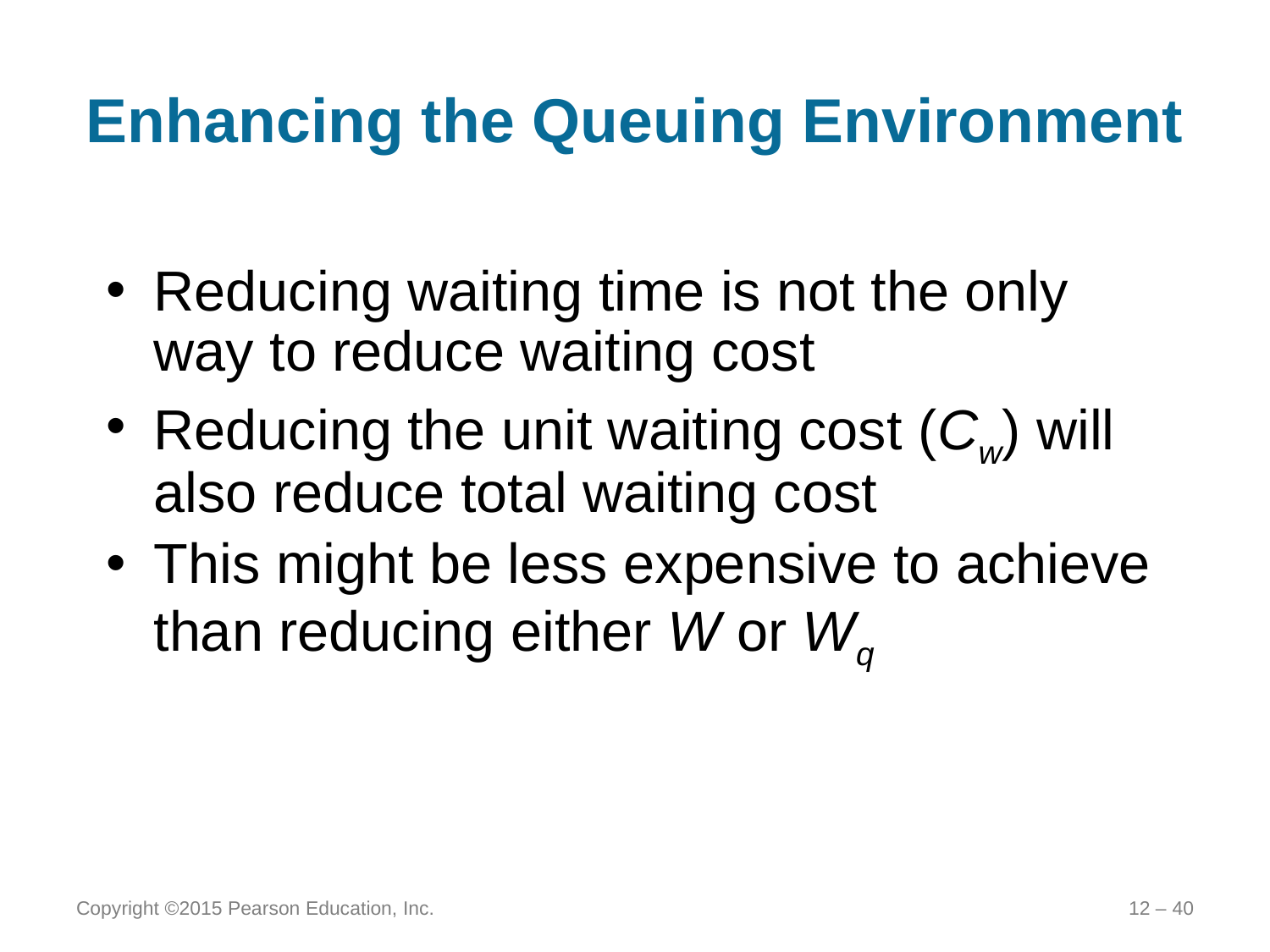

# Enhancing the Queuing Environment
Reducing waiting time is not the only way to reduce waiting cost
Reducing the unit waiting cost (Cw) will also reduce total waiting cost
This might be less expensive to achieve than reducing either W or Wq
Copyright ©2015 Pearson Education, Inc.
12 – 40